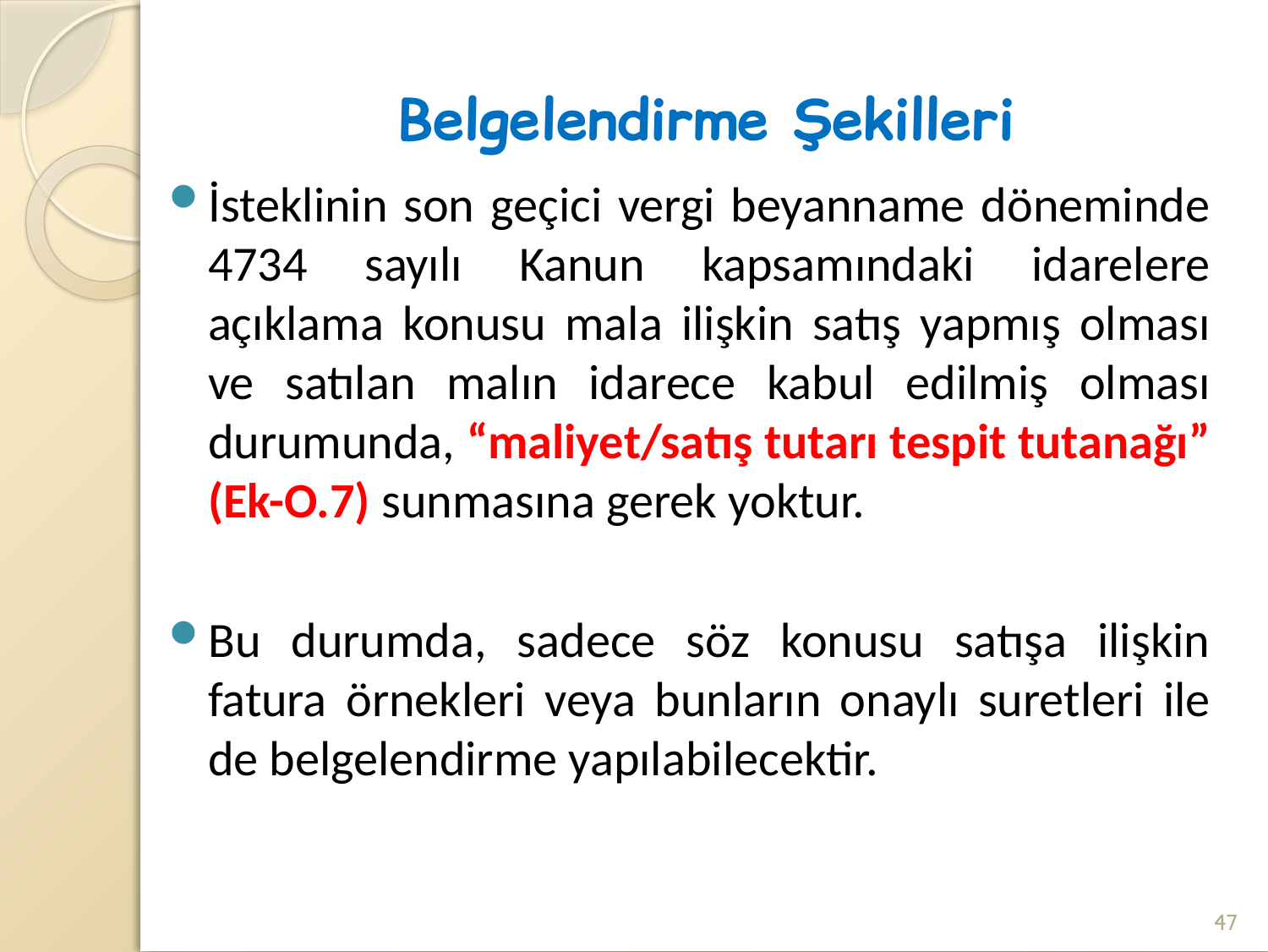

# Belgelendirme Şekilleri
İsteklinin son geçici vergi beyanname döneminde 4734 sayılı Kanun kapsamındaki idarelere açıklama konusu mala ilişkin satış yapmış olması ve satılan malın idarece kabul edilmiş olması durumunda, “maliyet/satış tutarı tespit tutanağı” (Ek-O.7) sunmasına gerek yoktur.

Bu durumda, sadece söz konusu satışa ilişkin fatura örnekleri veya bunların onaylı suretleri ile de belgelendirme yapılabilecektir.

47